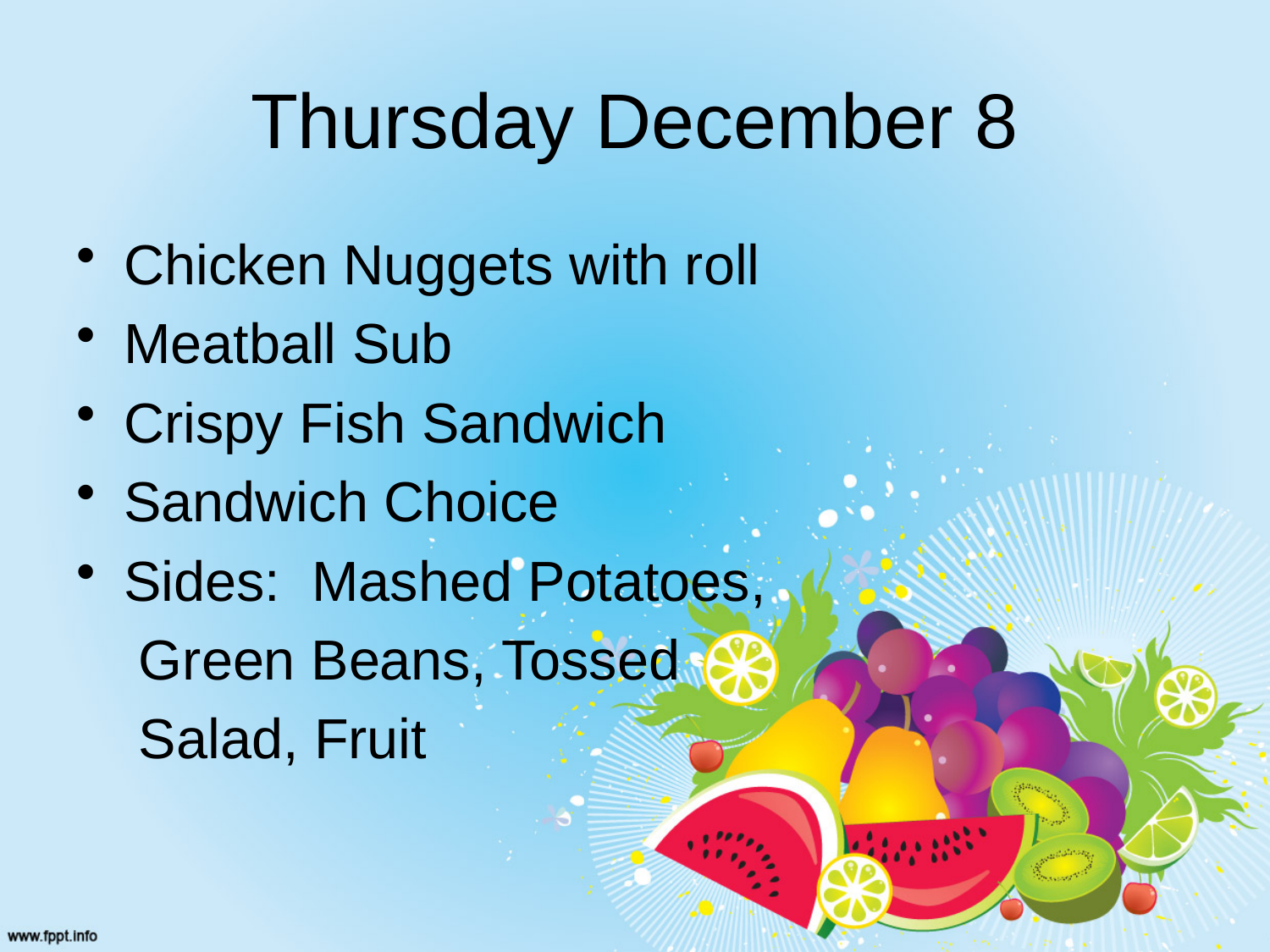

# Thursday December 8
Chicken Nuggets with roll
Meatball Sub
Crispy Fish Sandwich
Sandwich Choice
Sides:  Mashed Potatoes,
    Green Beans, Tossed
    Salad, Fruit